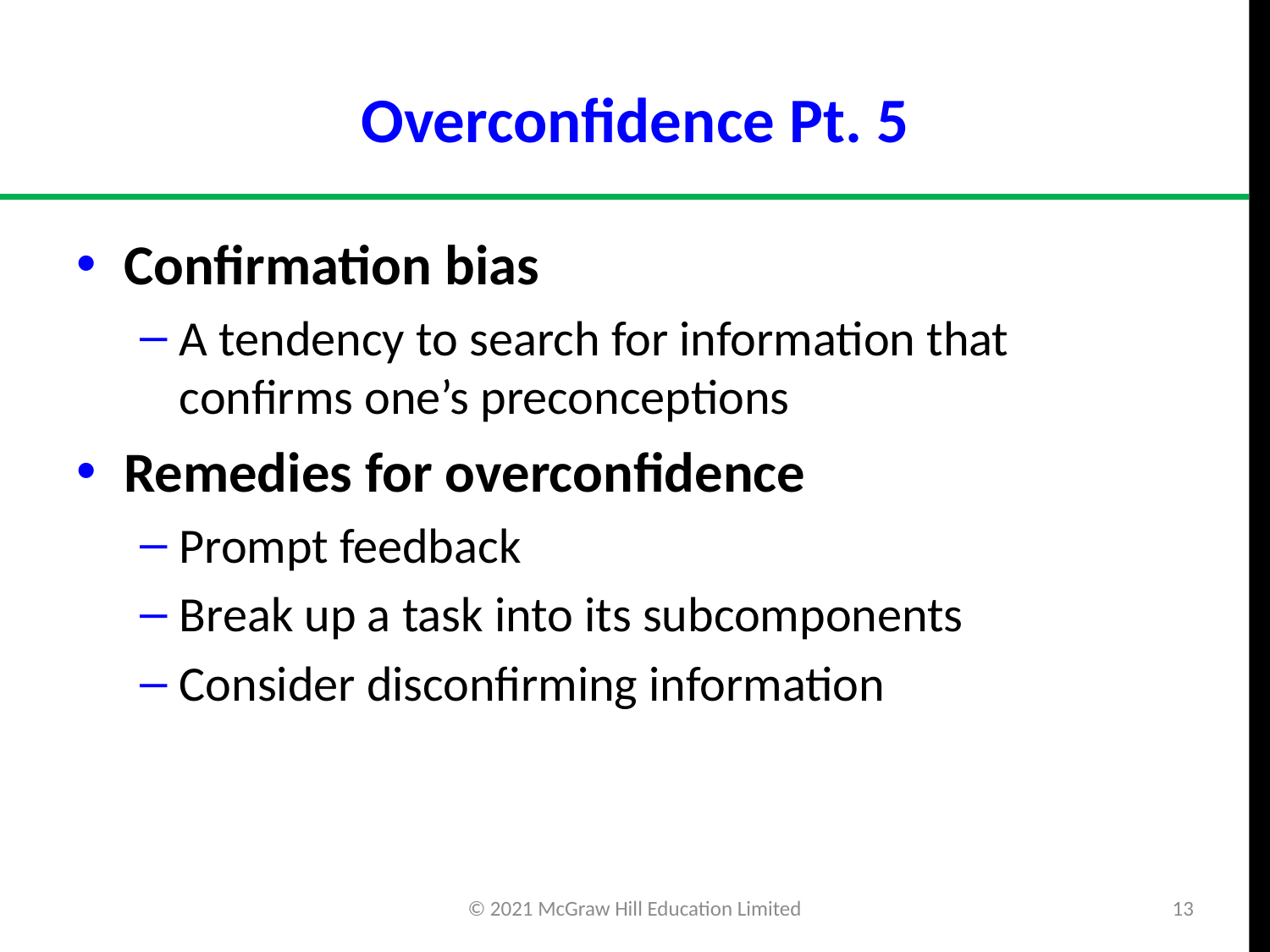

# Overconfidence Pt. 5
Confirmation bias
A tendency to search for information that confirms one’s preconceptions
Remedies for overconfidence
Prompt feedback
Break up a task into its subcomponents
Consider disconfirming information

© 2021 McGraw Hill Education Limited
13